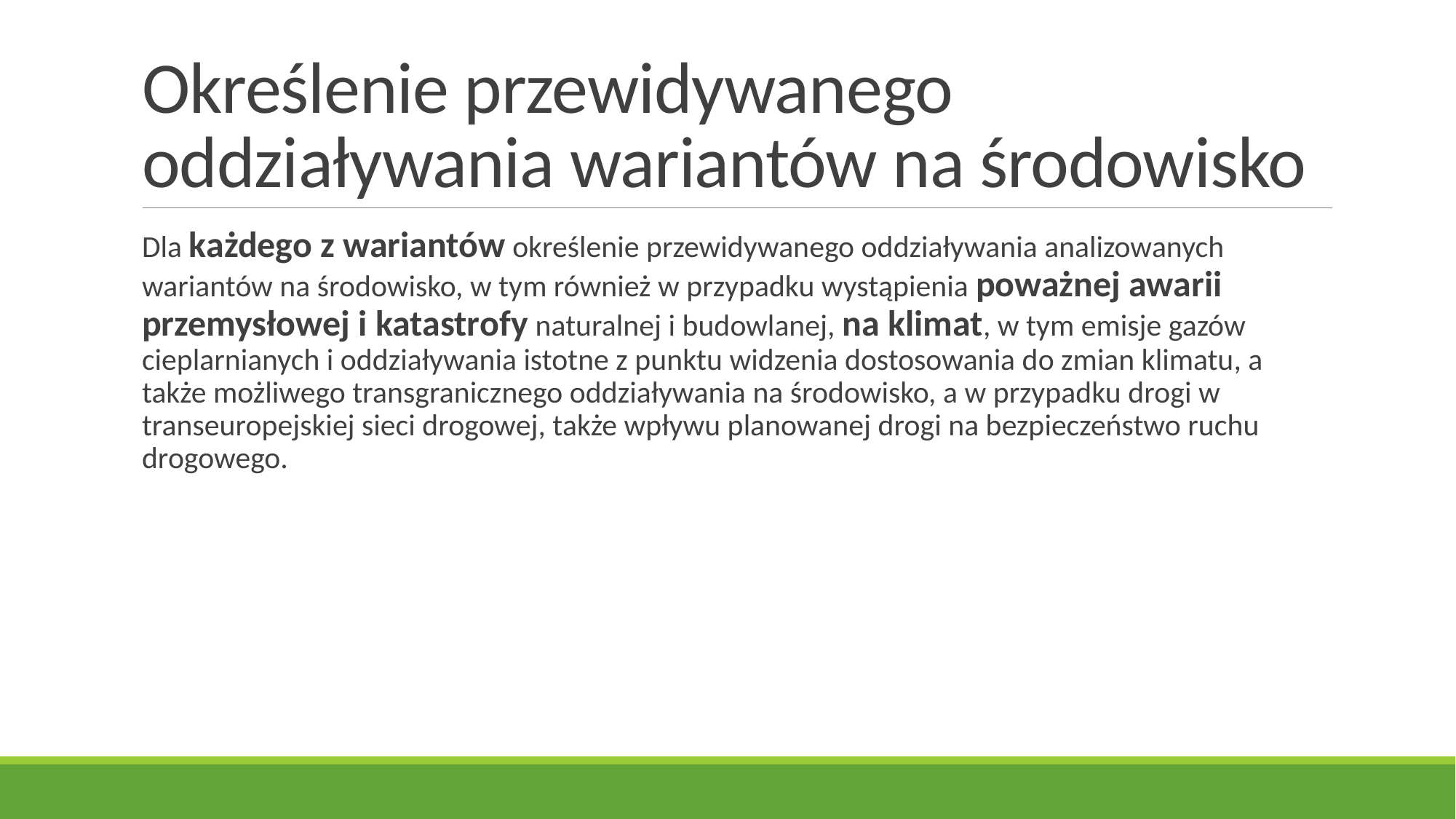

# Określenie przewidywanego oddziaływania wariantów na środowisko
Dla każdego z wariantów określenie przewidywanego oddziaływania analizowanych wariantów na środowisko, w tym również w przypadku wystąpienia poważnej awarii przemysłowej i katastrofy naturalnej i budowlanej, na klimat, w tym emisje gazów cieplarnianych i oddziaływania istotne z punktu widzenia dostosowania do zmian klimatu, a także możliwego transgranicznego oddziaływania na środowisko, a w przypadku drogi w transeuropejskiej sieci drogowej, także wpływu planowanej drogi na bezpieczeństwo ruchu drogowego.